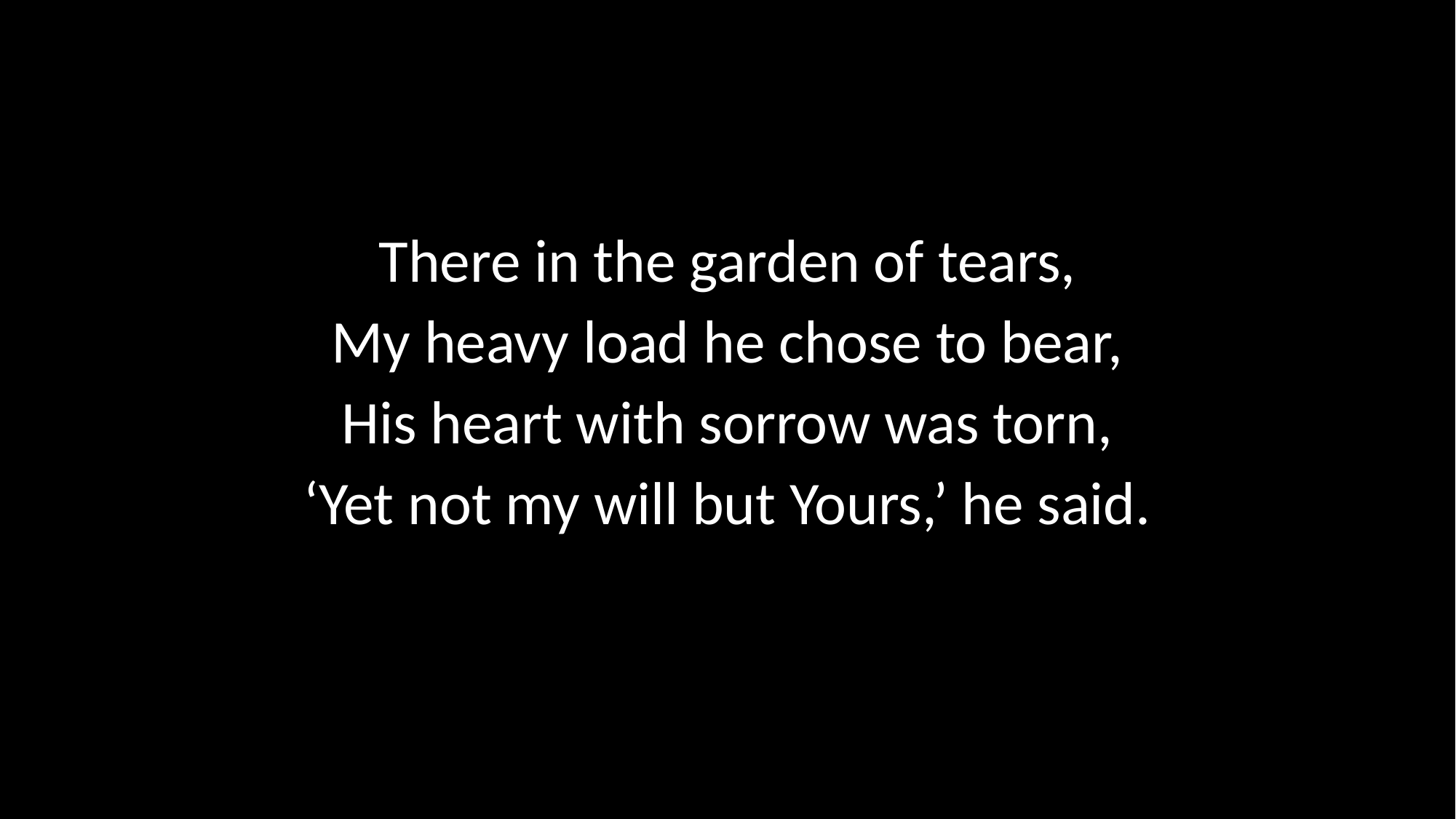

There in the garden of tears,
My heavy load he chose to bear,
His heart with sorrow was torn,
‘Yet not my will but Yours,’ he said.